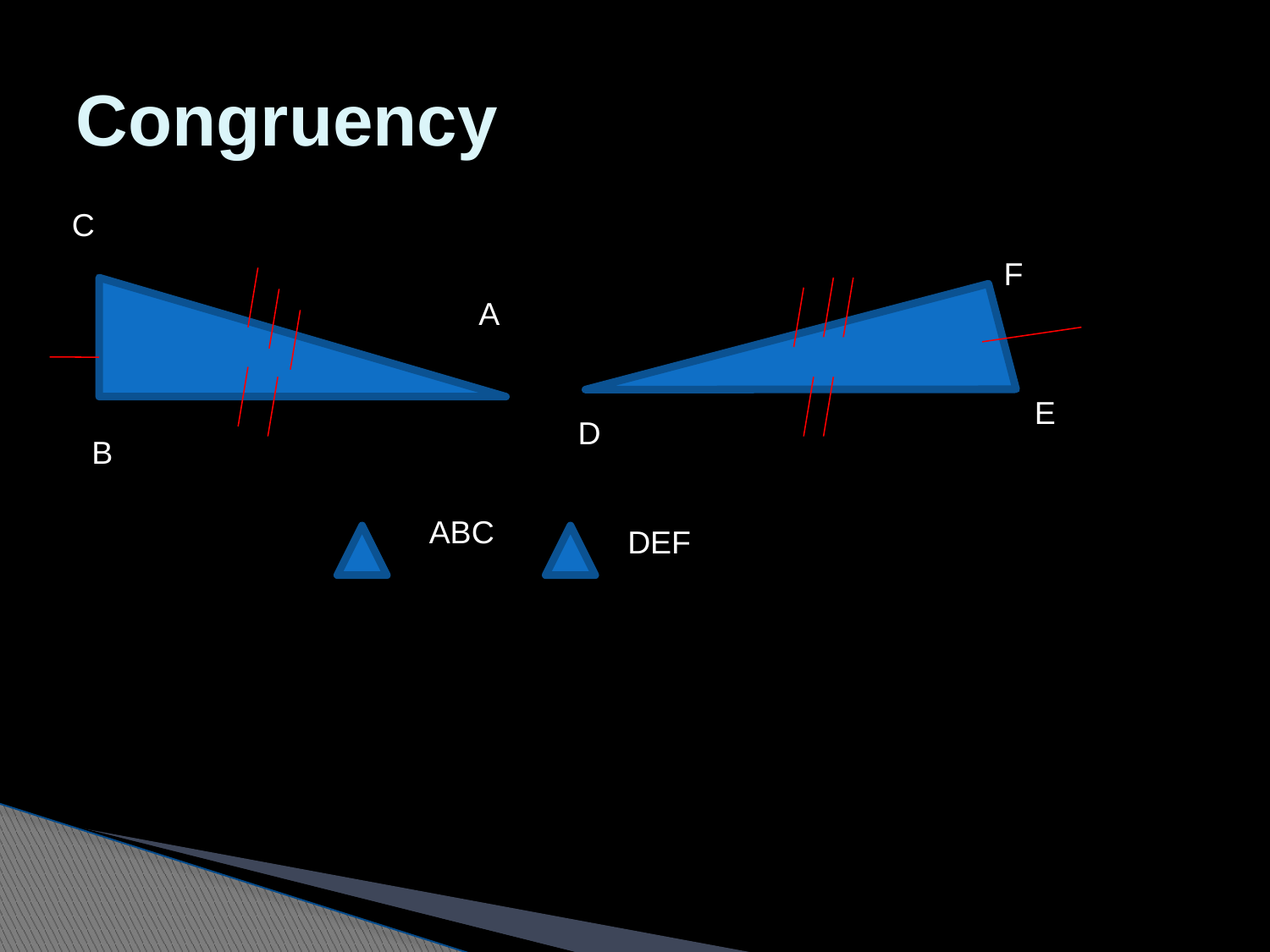

# Congruency
C
F

A

E
D
B
ABC
DEF